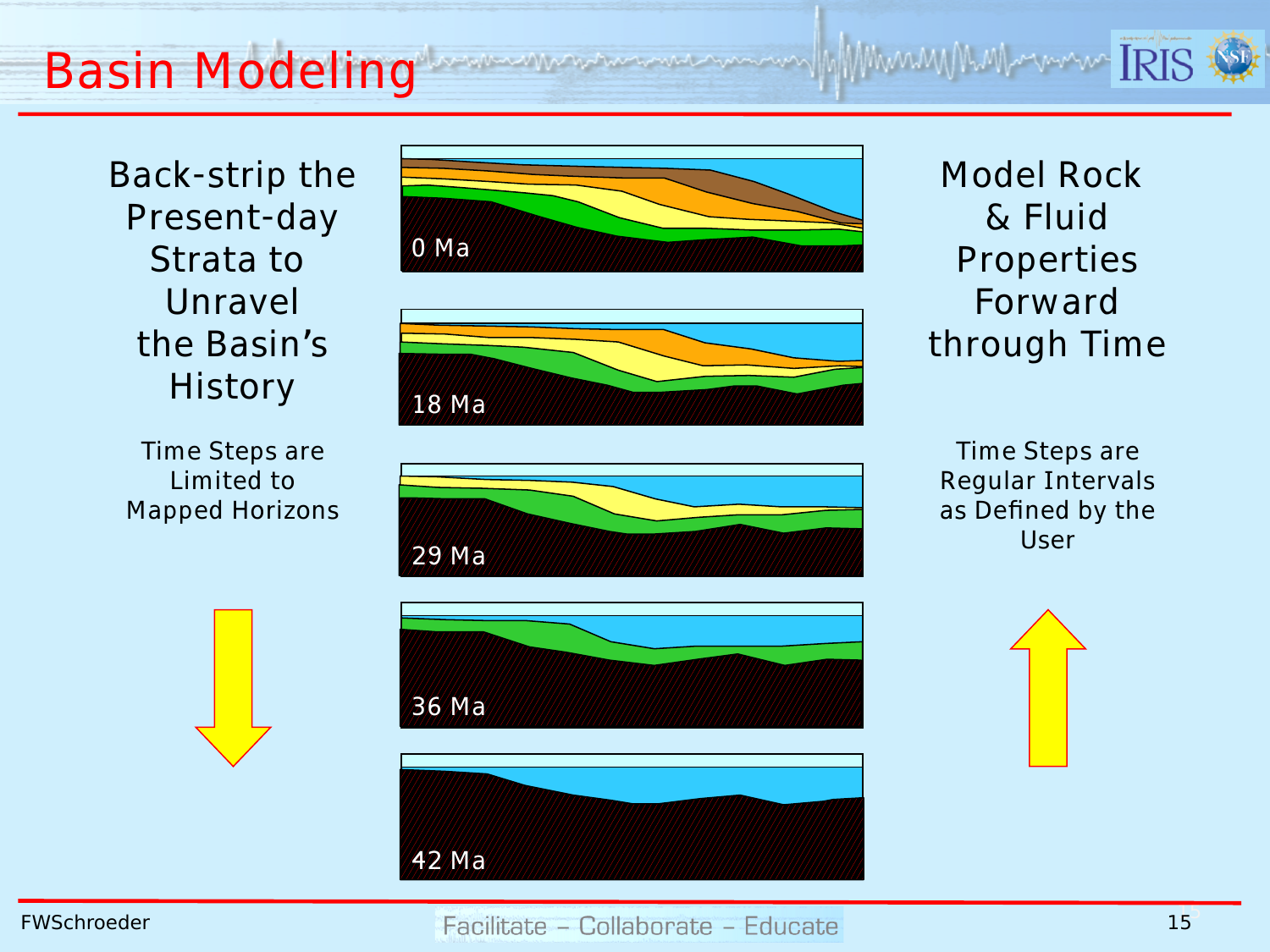

# Basin Modeling

Back-strip the
Present-day
Strata to
Unravel
the Basin’s
History
Time Steps are
Limited to Mapped Horizons

Model Rock
& Fluid Properties
Forward through Time
Time Steps are
Regular Intervals as Defined by the User

0 Ma

18 Ma

29 Ma

36 Ma

42 Ma